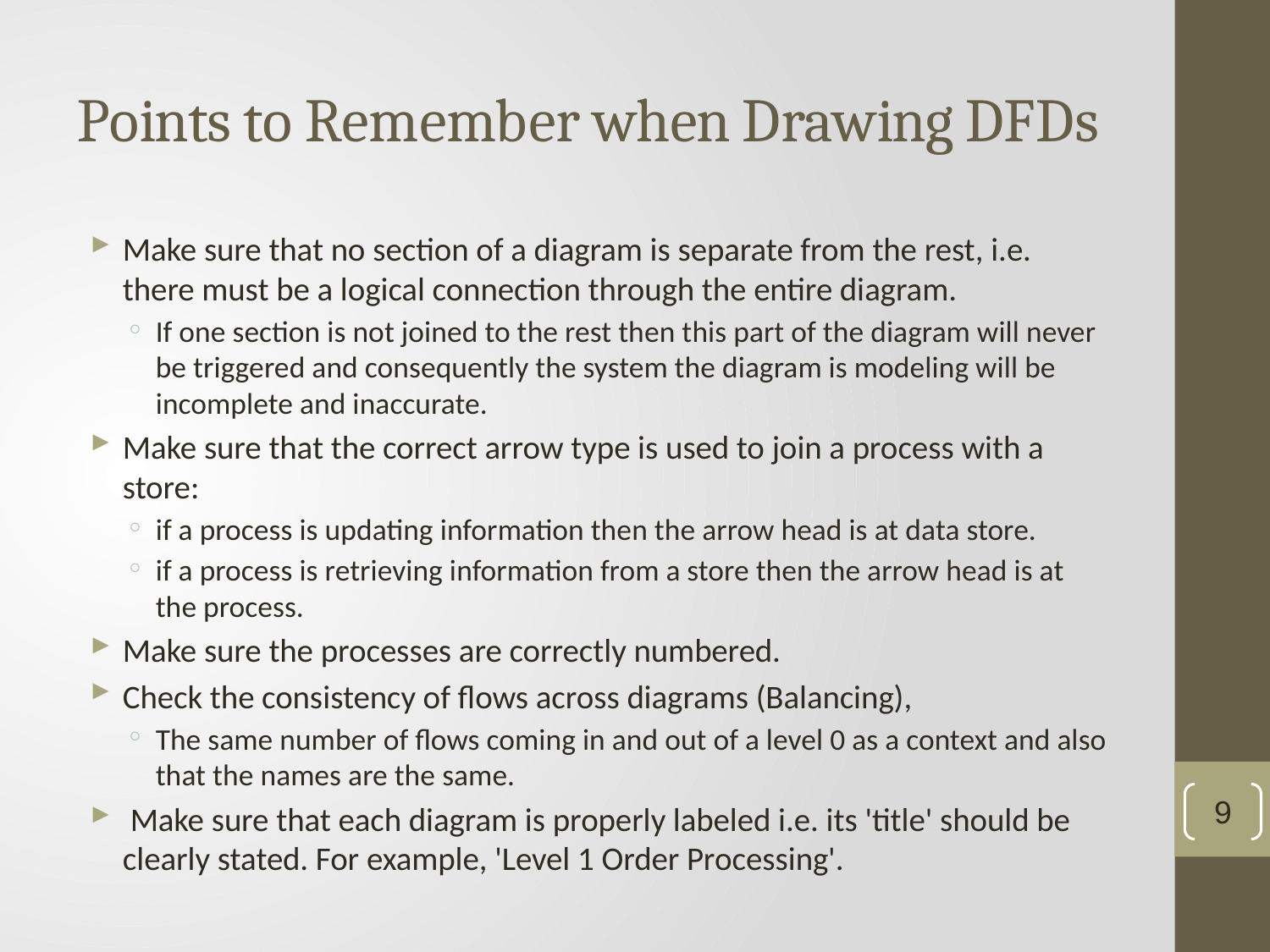

# Points to Remember when Drawing DFDs
Make sure that no section of a diagram is separate from the rest, i.e. there must be a logical connection through the entire diagram.
If one section is not joined to the rest then this part of the diagram will never be triggered and consequently the system the diagram is modeling will be incomplete and inaccurate.
Make sure that the correct arrow type is used to join a process with a store:
if a process is updating information then the arrow head is at data store.
if a process is retrieving information from a store then the arrow head is at the process.
Make sure the processes are correctly numbered.
Check the consistency of flows across diagrams (Balancing),
The same number of flows coming in and out of a level 0 as a context and also that the names are the same.
 Make sure that each diagram is properly labeled i.e. its 'title' should be clearly stated. For example, 'Level 1 Order Processing'.
9